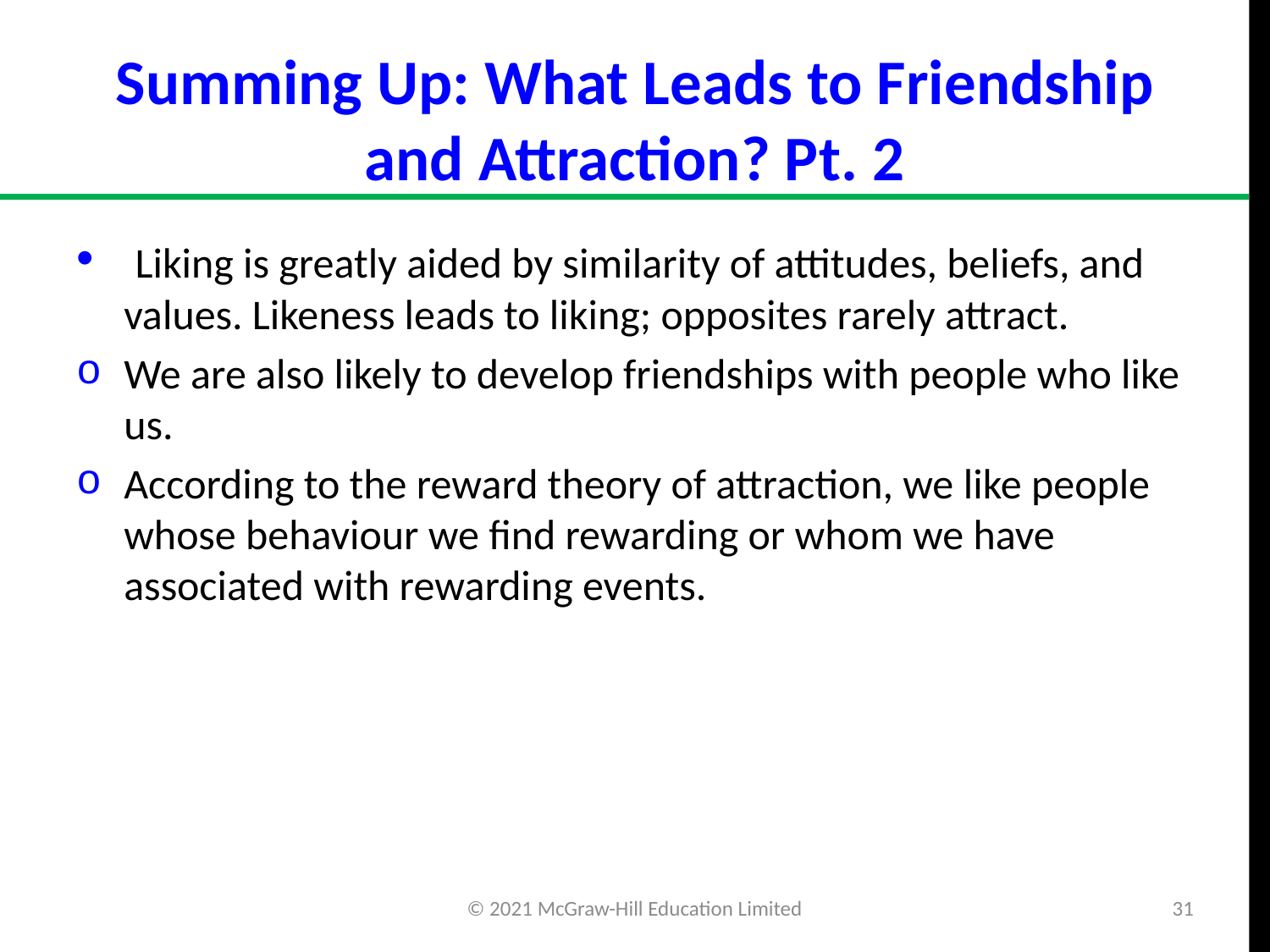

# Summing Up: What Leads to Friendship and Attraction? Pt. 2
 Liking is greatly aided by similarity of attitudes, beliefs, and values. Likeness leads to liking; opposites rarely attract.
We are also likely to develop friendships with people who like us.
According to the reward theory of attraction, we like people whose behaviour we find rewarding or whom we have associated with rewarding events.
© 2021 McGraw-Hill Education Limited
31